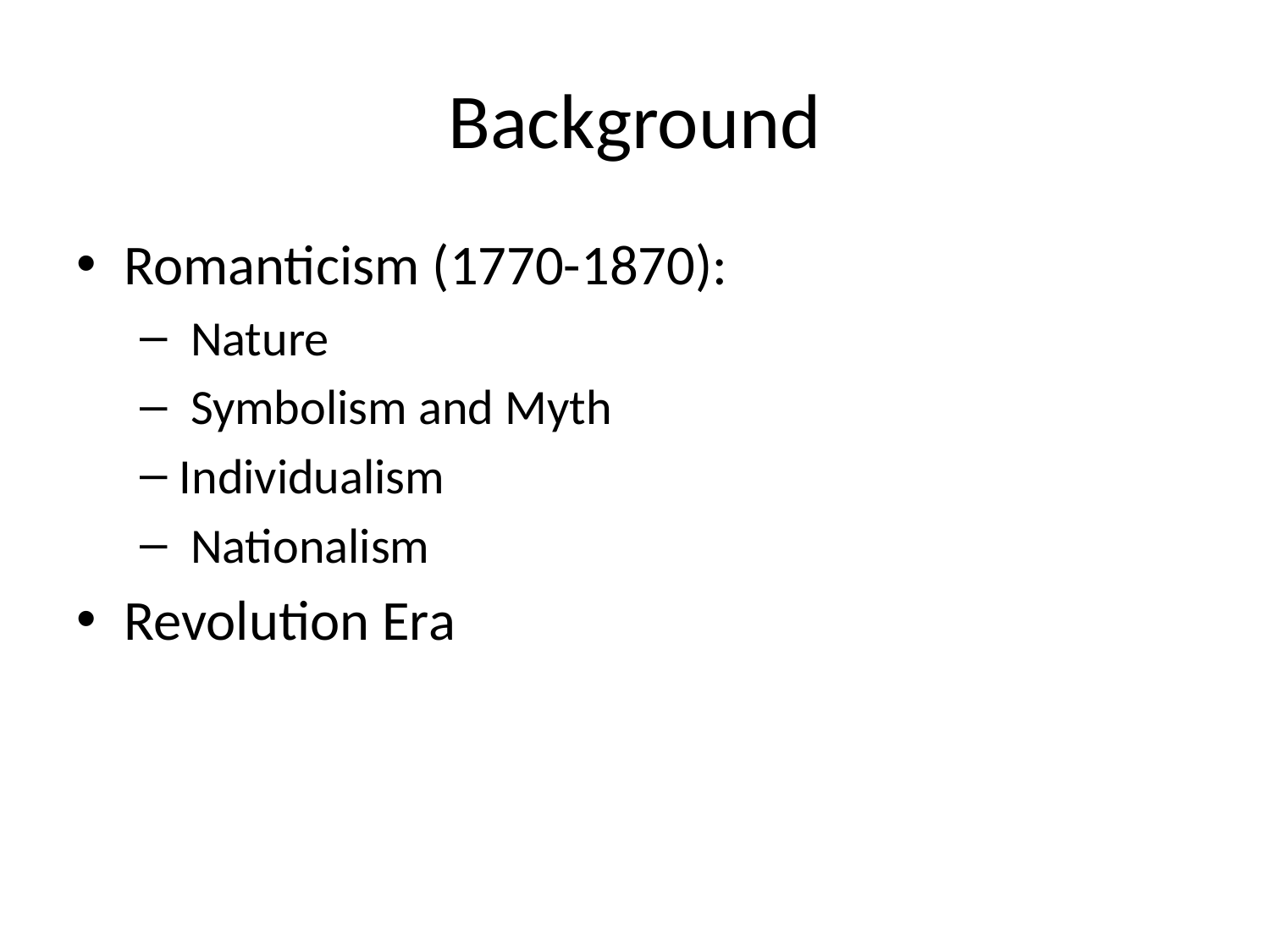

# Background
Romanticism (1770-1870):
 Nature
 Symbolism and Myth
Individualism
 Nationalism
Revolution Era